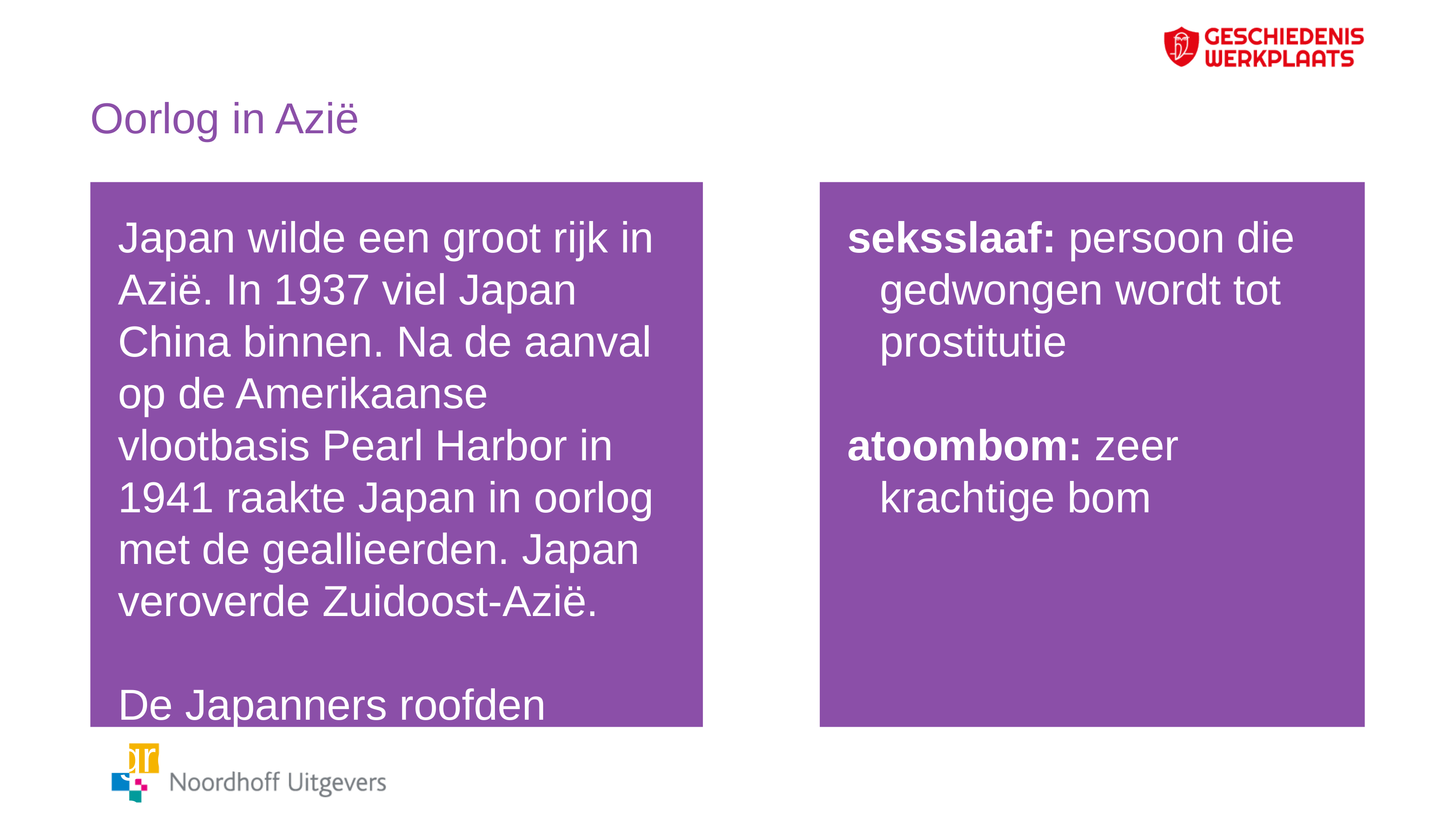

# Oorlog in Azië
Japan wilde een groot rijk in Azië. In 1937 viel Japan China binnen. Na de aanval op de Amerikaanse vlootbasis Pearl Harbor in 1941 raakte Japan in oorlog met de geallieerden. Japan veroverde Zuidoost-Azië.

De Japanners roofden grondstoffen en voedsel uit alle bezette gebieden. Ze maak- ten vrouwen tot seksslaven.

Vanaf 1943 drongen de Amerikanen de Japanners terug. Japan capituleerde op 15 augustus 1945 na de Amerikaanse aanval op Hiroshima en Nagasaki met atoombommen.
seksslaaf: persoon die gedwongen wordt tot prostitutie

atoombom: zeer krachtige bom